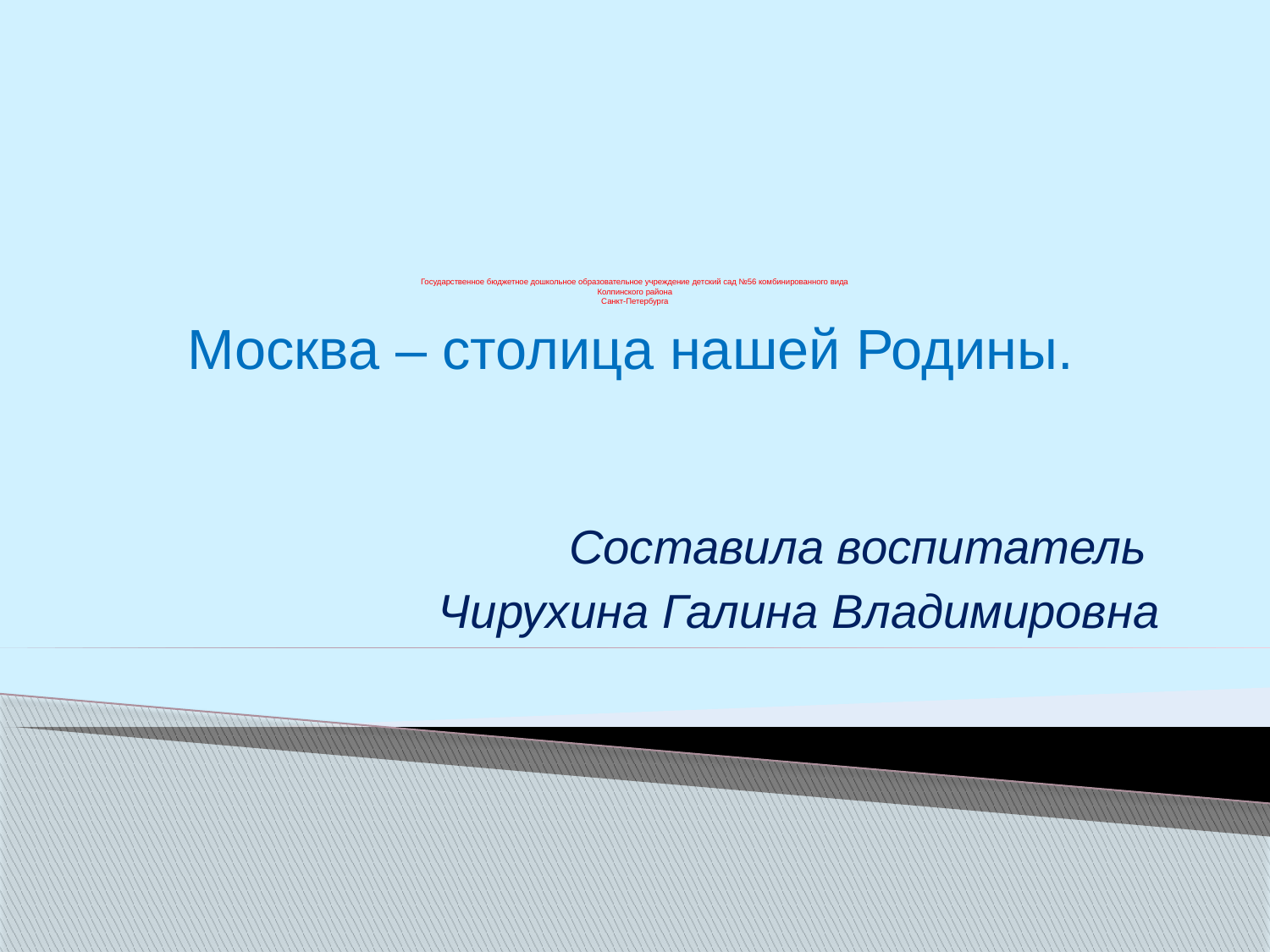

# Государственное бюджетное дошкольное образовательное учреждение детский сад №56 комбинированного вида Колпинского района Санкт-Петербурга
Москва – столица нашей Родины.

Составила воспитатель
Чирухина Галина Владимировна